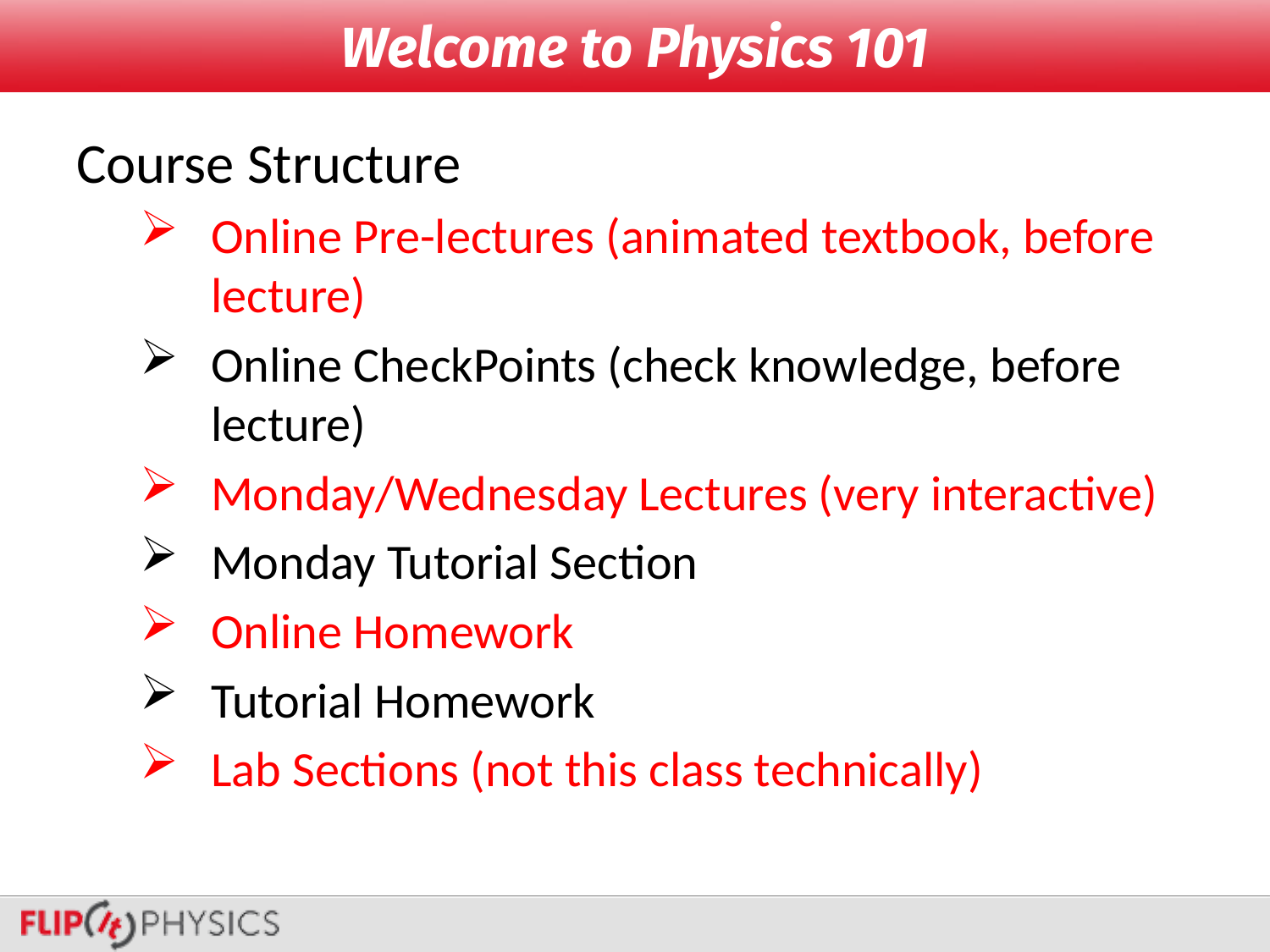

# Welcome to Physics 101
Course Structure
Online Pre-lectures (animated textbook, before lecture)
Online CheckPoints (check knowledge, before lecture)
Monday/Wednesday Lectures (very interactive)
Monday Tutorial Section
Online Homework
Tutorial Homework
Lab Sections (not this class technically)